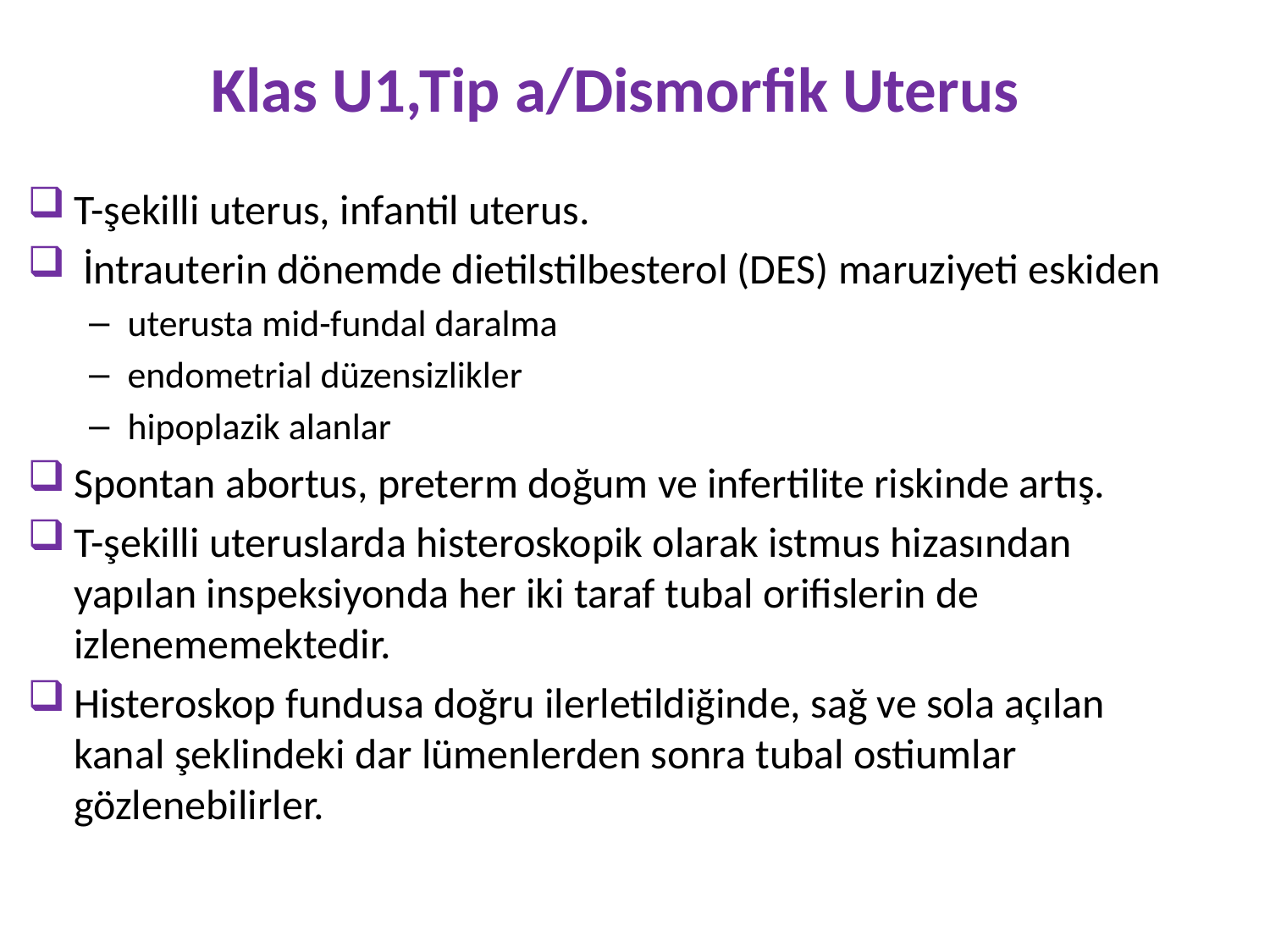

# Klas U1,Tip a/Dismorfik Uterus
T-şekilli uterus, infantil uterus.
 İntrauterin dönemde dietilstilbesterol (DES) maruziyeti eskiden
uterusta mid-fundal daralma
endometrial düzensizlikler
hipoplazik alanlar
Spontan abortus, preterm doğum ve infertilite riskinde artış.
T-şekilli uteruslarda histeroskopik olarak istmus hizasından yapılan inspeksiyonda her iki taraf tubal orifislerin de izlenememektedir.
Histeroskop fundusa doğru ilerletildiğinde, sağ ve sola açılan kanal şeklindeki dar lümenlerden sonra tubal ostiumlar gözlenebilirler.